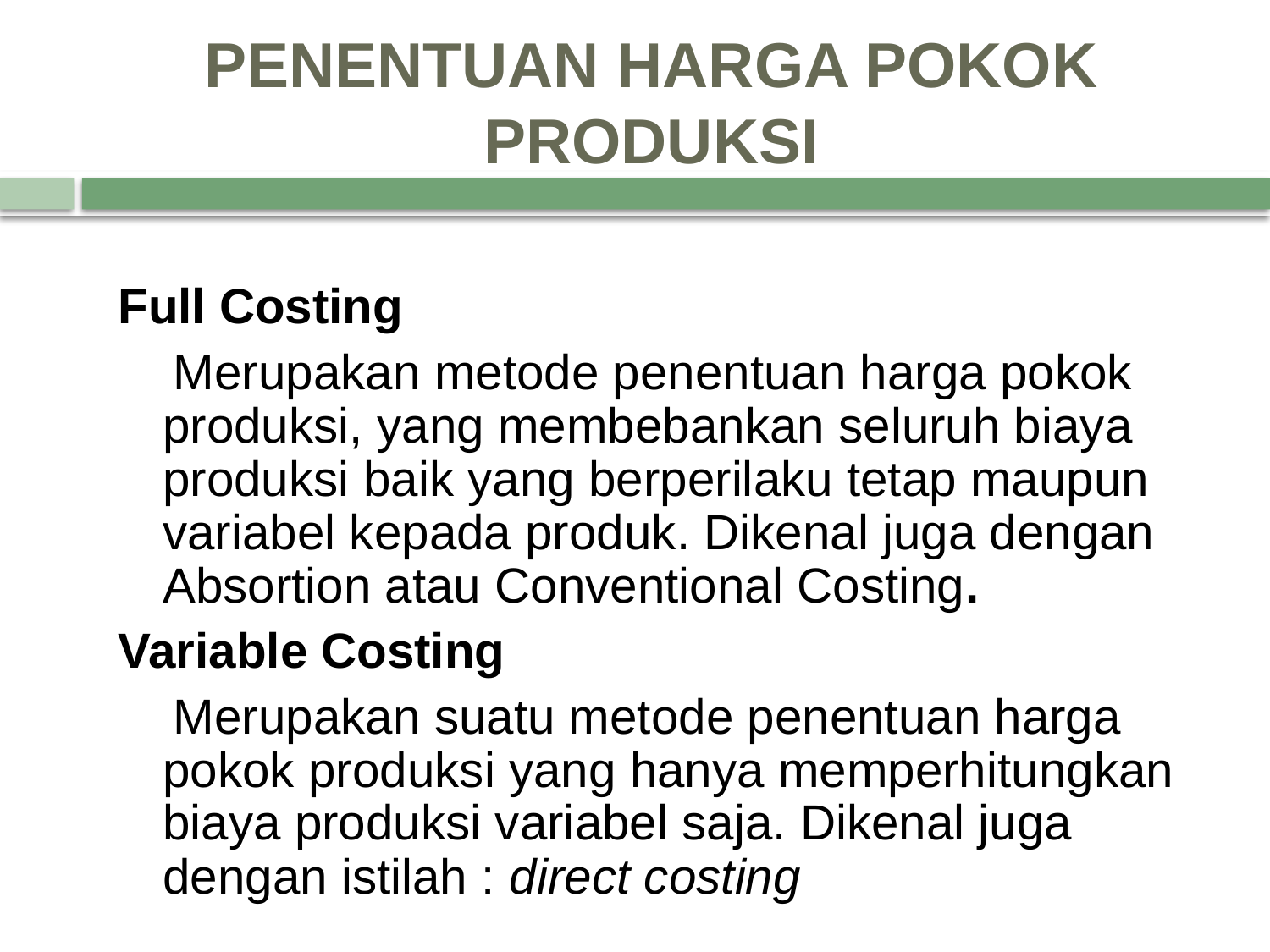

# PENENTUAN HARGA POKOK PRODUKSI
Full Costing
    Merupakan metode penentuan harga pokok produksi, yang membebankan seluruh biaya produksi baik yang berperilaku tetap maupun variabel kepada produk. Dikenal juga dengan  Absortion atau Conventional Costing.
Variable Costing
    Merupakan suatu metode penentuan harga pokok produksi yang hanya memperhitungkan biaya produksi variabel saja. Dikenal juga dengan istilah : direct costing